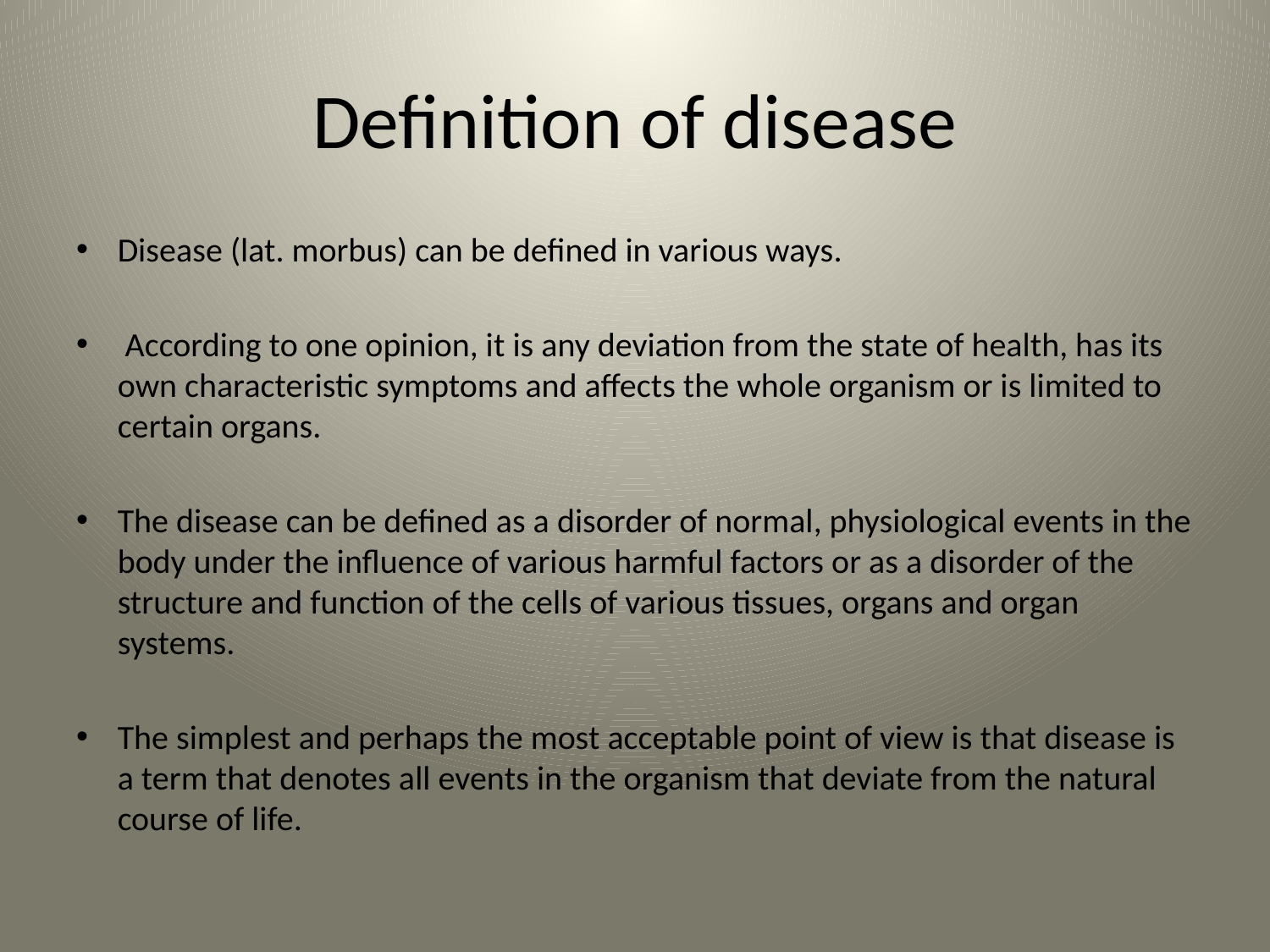

# Definition of disease
Disease (lat. morbus) can be defined in various ways.

 According to one opinion, it is any deviation from the state of health, has its own characteristic symptoms and affects the whole organism or is limited to certain organs.

The disease can be defined as a disorder of normal, physiological events in the body under the influence of various harmful factors or as a disorder of the structure and function of the cells of various tissues, organs and organ systems.

The simplest and perhaps the most acceptable point of view is that disease is a term that denotes all events in the organism that deviate from the natural course of life.